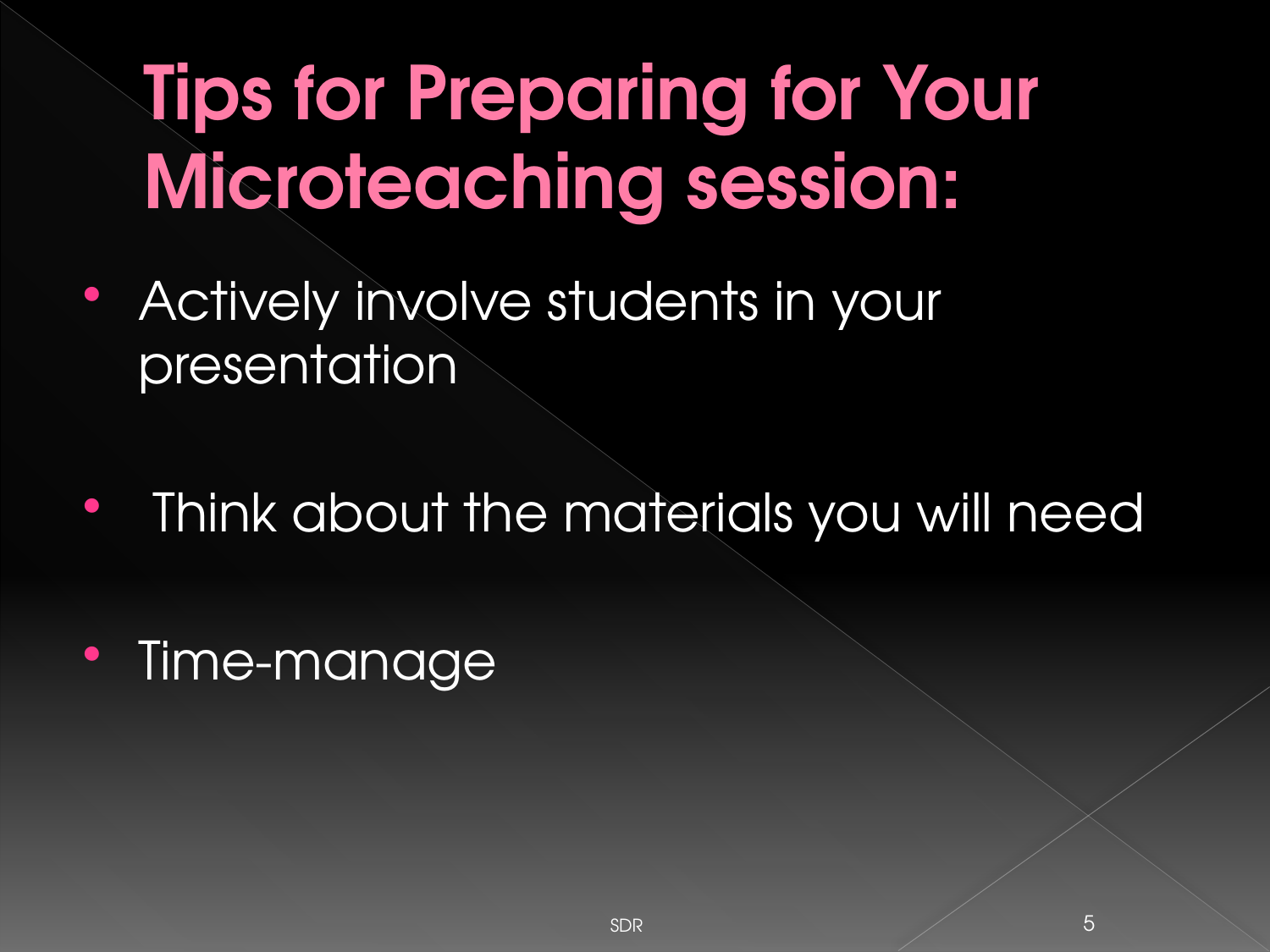

# Tips for Preparing for Your Microteaching session:
Actively involve students in your presentation

 Think about the materials you will need

Time-manage

SDR
5